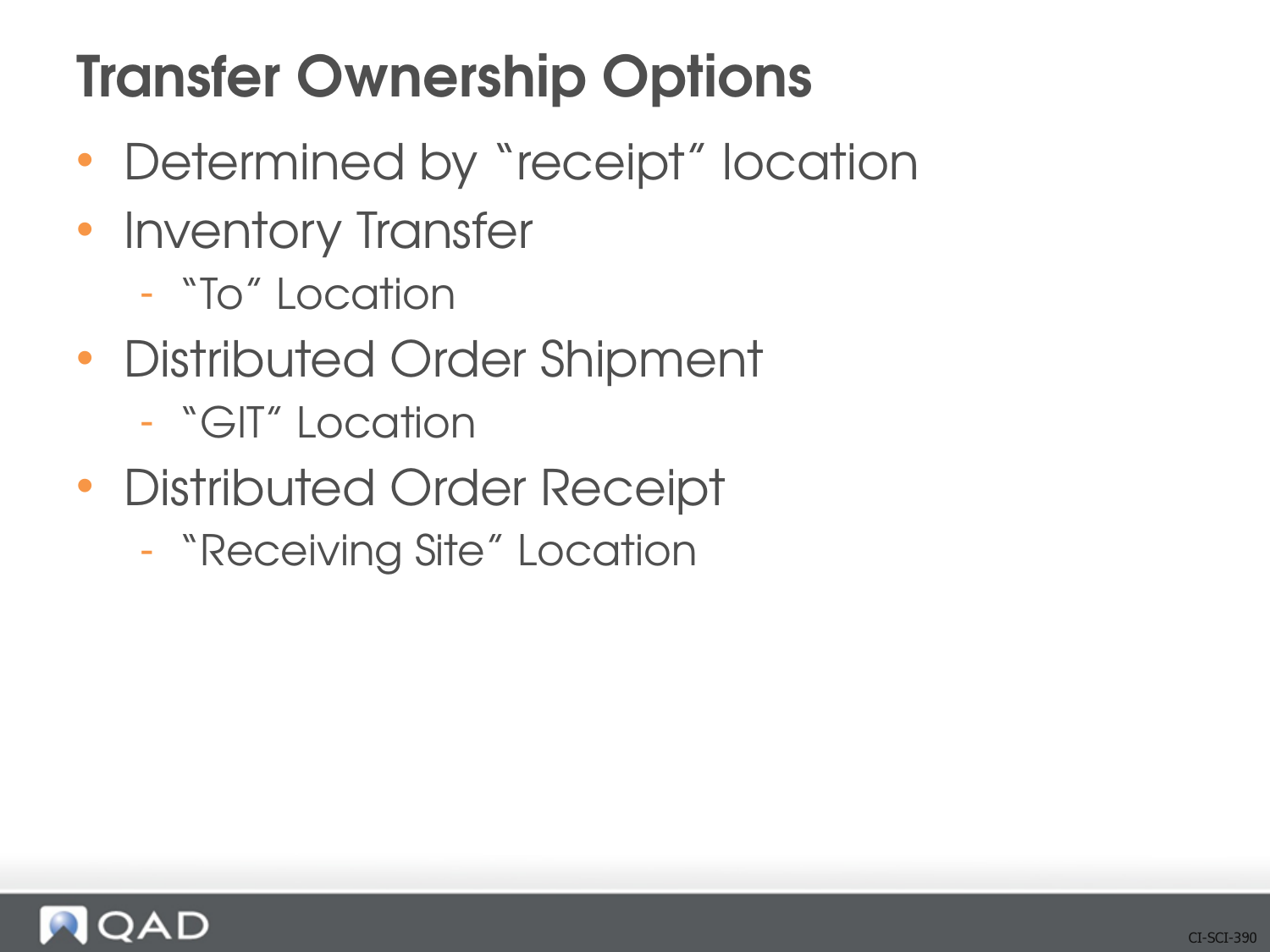

# Transfer Ownership Options
Determined by “receipt” location
Inventory Transfer
“To” Location
Distributed Order Shipment
“GIT” Location
Distributed Order Receipt
“Receiving Site” Location

CI-SCI-390